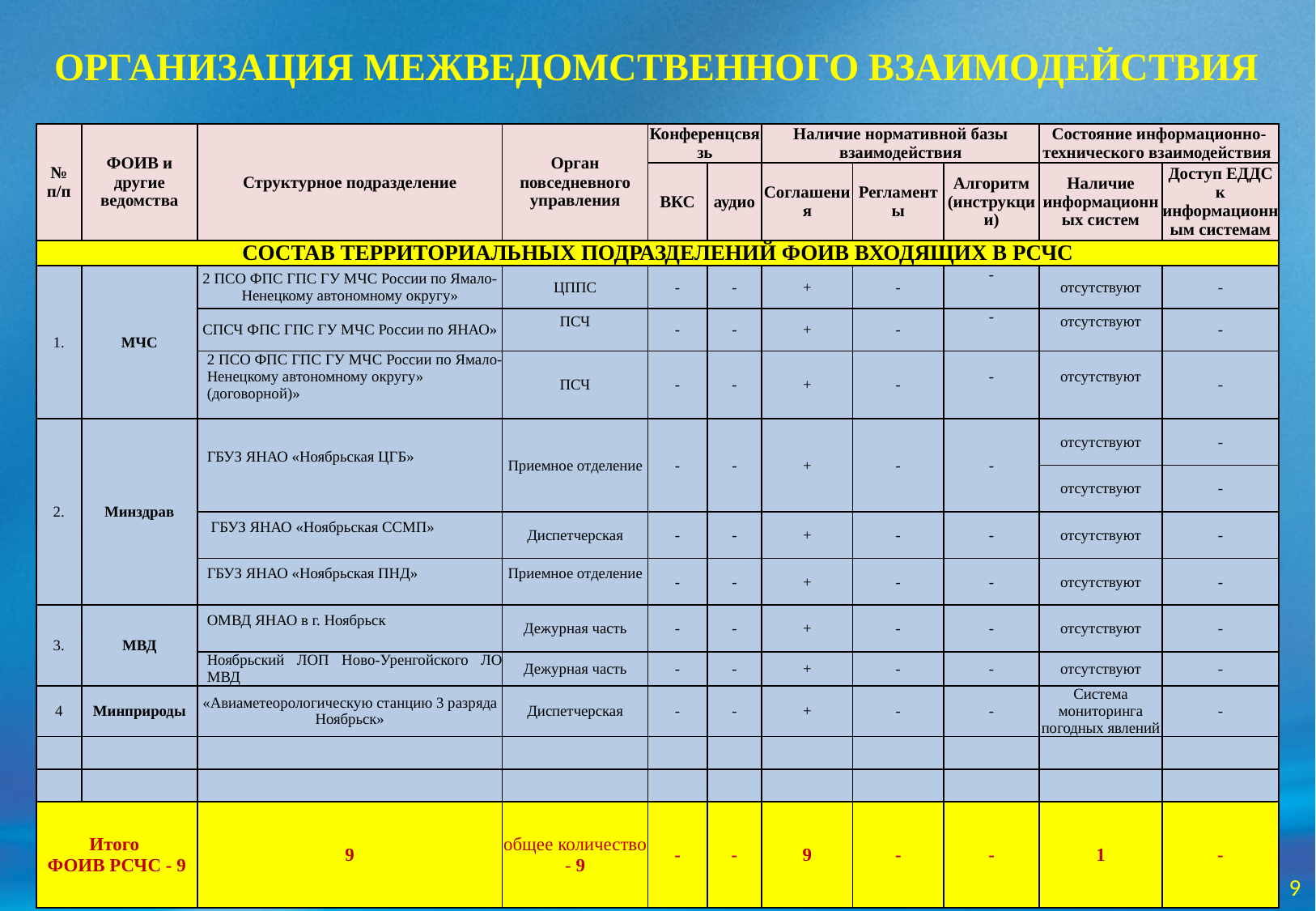

ОРГАНИЗАЦИЯ МЕЖВЕДОМСТВЕННОГО ВЗАИМОДЕЙСТВИЯ
| № п/п | ФОИВ и другие ведомства | Структурное подразделение | Орган повседневного управления | Конференцсвязь |  | Наличие нормативной базы взаимодействия |  |  | Состояние информационно-технического взаимодействия |  |
| --- | --- | --- | --- | --- | --- | --- | --- | --- | --- | --- |
|  |  |  |  | ВКС | аудио | Соглашения | Регламенты | Алгоритм (инструкции) | Наличие информационных систем | Доступ ЕДДС к информационным системам |
| СОСТАВ ТЕРРИТОРИАЛЬНЫХ ПОДРАЗДЕЛЕНИЙ ФОИВ ВХОДЯЩИХ В РСЧС |  |  |  |  |  |  |  |  |  |  |
| 1. | МЧС | 2 ПСО ФПС ГПС ГУ МЧС России по Ямало-Ненецкому автономному округу» | ЦППС | - | - | + | - | - | отсутствуют | - |
|  |  | СПСЧ ФПС ГПС ГУ МЧС России по ЯНАО» | ПСЧ | - | - | + | - | - | отсутствуют | - |
|  |  | 2 ПСО ФПС ГПС ГУ МЧС России по Ямало-Ненецкому автономному округу» (договорной)» | ПСЧ | - | - | + | - | - | отсутствуют | - |
| 2. | Минздрав | ГБУЗ ЯНАО «Ноябрьская ЦГБ» | Приемное отделение | - | - | + | - | - | отсутствуют | - |
|  |  |  |  |  |  |  |  |  | отсутствуют | - |
|  |  | ГБУЗ ЯНАО «Ноябрьская ССМП» | Диспетчерская | - | - | + | - | - | отсутствуют | - |
|  |  | ГБУЗ ЯНАО «Ноябрьская ПНД» | Приемное отделение | - | - | + | - | - | отсутствуют | - |
| 3. | МВД | ОМВД ЯНАО в г. Ноябрьск | Дежурная часть | - | - | + | - | - | отсутствуют | - |
|  |  | Ноябрьский ЛОП Ново-Уренгойского ЛО МВД | Дежурная часть | - | - | + | - | - | отсутствуют | - |
| 4 | Минприроды | «Авиаметеорологическую станцию 3 разряда Ноябрьск» | Диспетчерская | - | - | + | - | - | Система мониторинга погодных явлений | - |
|  |  |  |  |  |  |  |  |  |  |  |
|  |  |  |  |  |  |  |  |  |  |  |
| Итого ФОИВ РСЧС - 9 |  | 9 | общее количество - 9 | - | - | 9 | - | - | 1 | - |
9